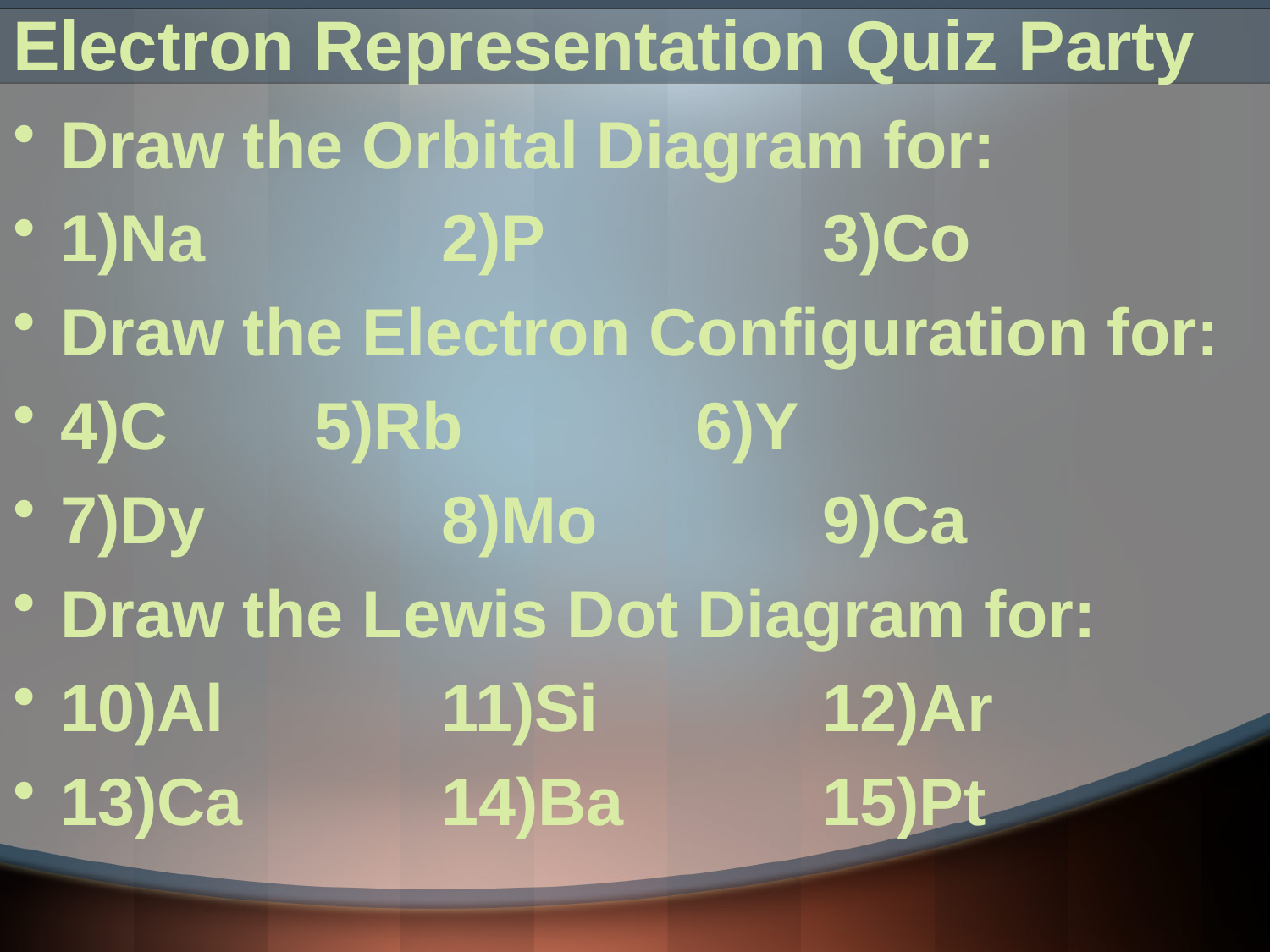

# Electron Representation Quiz Party
Draw the Orbital Diagram for:
1)Na		2)P			3)Co
Draw the Electron Configuration for:
4)C		5)Rb		6)Y
7)Dy		8)Mo		9)Ca
Draw the Lewis Dot Diagram for:
10)Al		11)Si		12)Ar
13)Ca		14)Ba		15)Pt